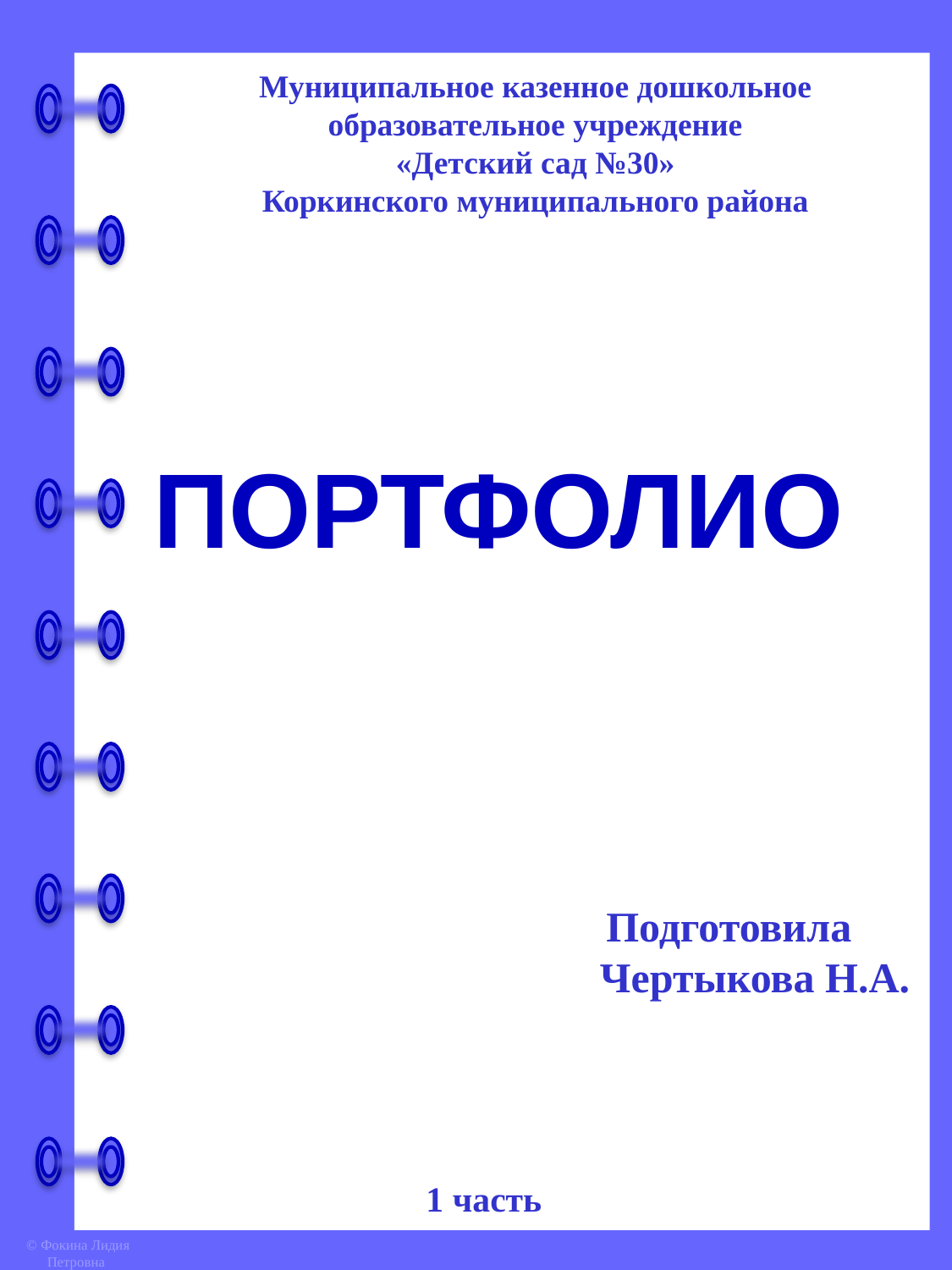

Муниципальное казенное дошкольное образовательное учреждение
«Детский сад №30»
Коркинского муниципального района
ПОРТФОЛИО

Подготовила
 Чертыкова Н.А.
1 часть